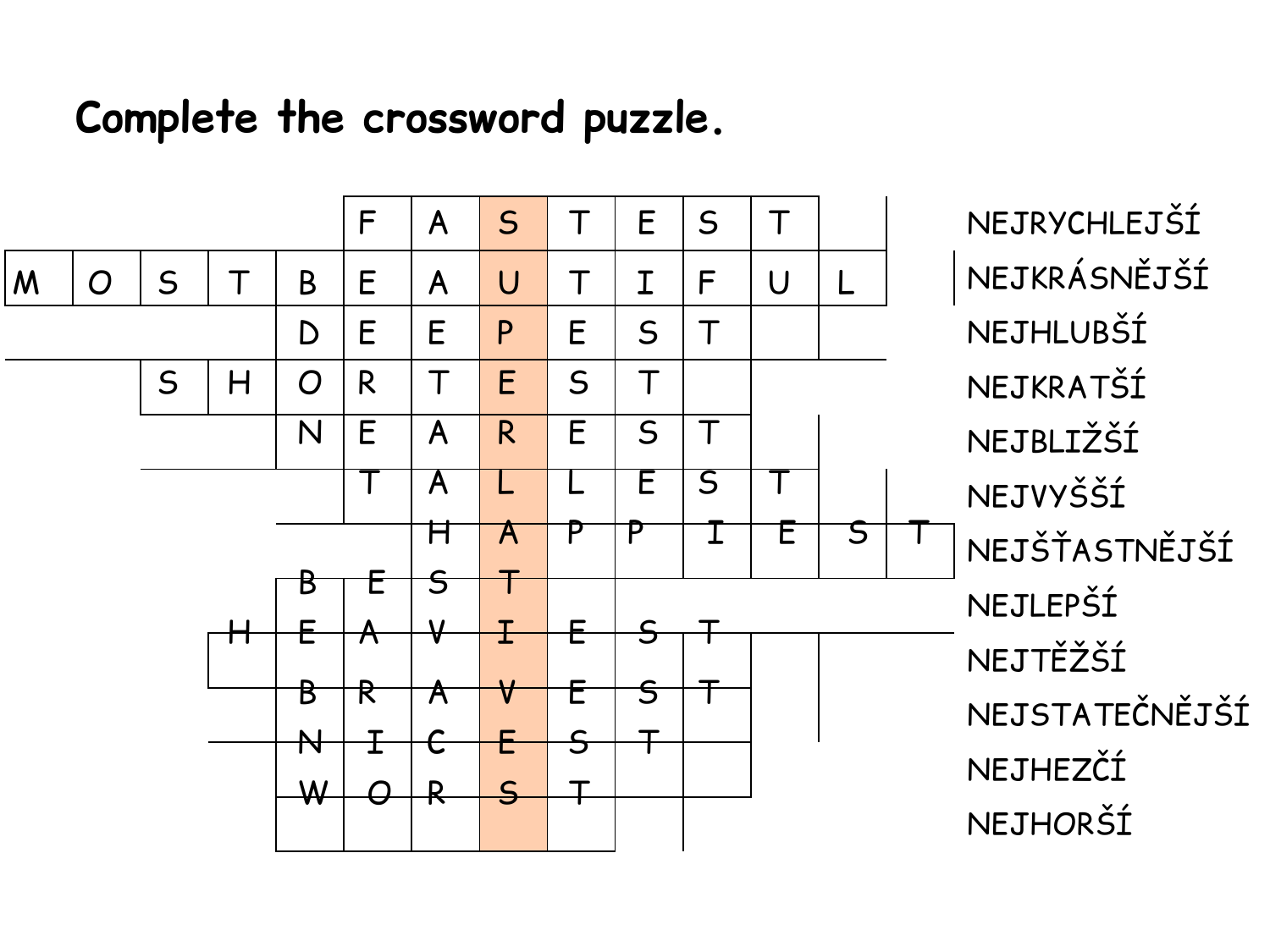

# Complete the crossword puzzle.
|  |  |  |  |  |  |  |  |  |  |  |  |  |  | NEJRYCHLEJŠÍ |
| --- | --- | --- | --- | --- | --- | --- | --- | --- | --- | --- | --- | --- | --- | --- |
|  |  |  |  |  |  |  |  |  |  |  |  |  |  | NEJKRÁSNĚJŠÍ |
|  |  |  |  |  |  |  |  |  |  |  |  |  |  | NEJHLUBŠÍ |
|  |  |  |  |  |  |  |  |  |  |  |  |  |  | NEJKRATŠÍ |
|  |  |  |  |  |  |  |  |  |  |  |  |  |  | NEJBLIŽŠÍ |
|  |  |  |  |  |  |  |  |  |  |  |  |  |  | NEJVYŠŠÍ |
|  |  |  |  |  |  |  |  |  |  |  |  |  |  | NEJŠŤASTNĚJŠÍ |
|  |  |  |  |  |  |  |  |  |  |  |  |  |  | NEJLEPŠÍ |
|  |  |  |  |  |  |  |  |  |  |  |  |  |  | NEJTĚŽŠÍ |
|  |  |  |  |  |  |  |  |  |  |  |  |  |  | NEJSTATEČNĚJŠÍ |
|  |  |  |  |  |  |  |  |  |  |  |  |  |  | NEJHEZČÍ |
|  |  |  |  |  |  |  |  |  |  |  |  |  |  | NEJHORŠÍ |
F
A
S
T
E
S
T
M
O
S
T
B
E
A
U
T
I
F
U
L
D
E
E
P
E
S
T
S
H
O
R
T
E
S
T
N
E
A
R
E
S
T
T
A
L
L
E
S
T
H
A
P
P
I

E
S
T
B
E
S
T
H
E
A
V
I
E
S
T
B
R
A
V
E
S
T
N
I
C
E
S
T
W
O
R
S
T